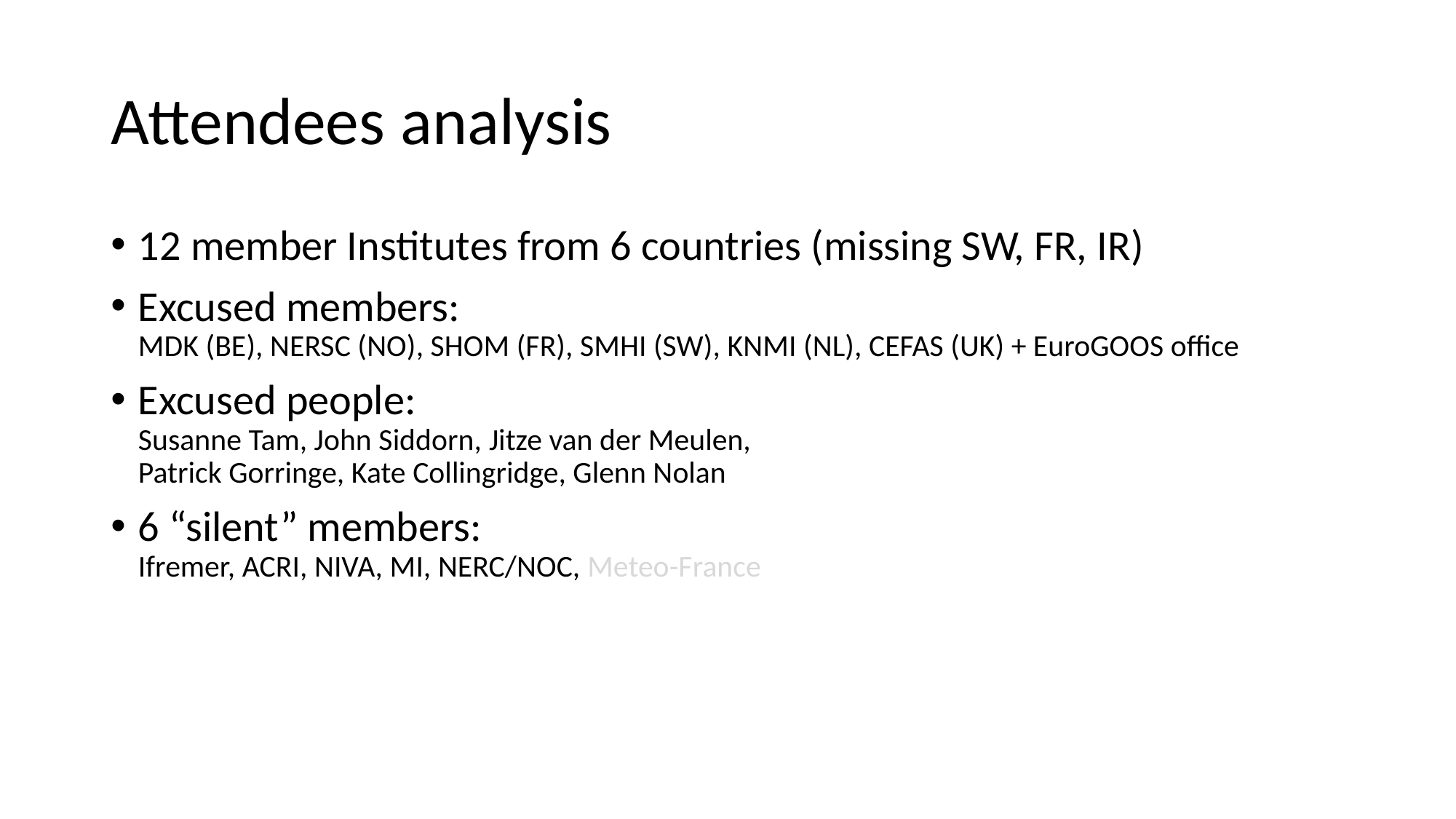

# Attendees analysis
12 member Institutes from 6 countries (missing SW, FR, IR)
Excused members:
MDK (BE), NERSC (NO), SHOM (FR), SMHI (SW), KNMI (NL), CEFAS (UK) + EuroGOOS office
Excused people:
Susanne Tam, John Siddorn, Jitze van der Meulen,
Patrick Gorringe, Kate Collingridge, Glenn Nolan
6 “silent” members:
Ifremer, ACRI, NIVA, MI, NERC/NOC, Meteo-France